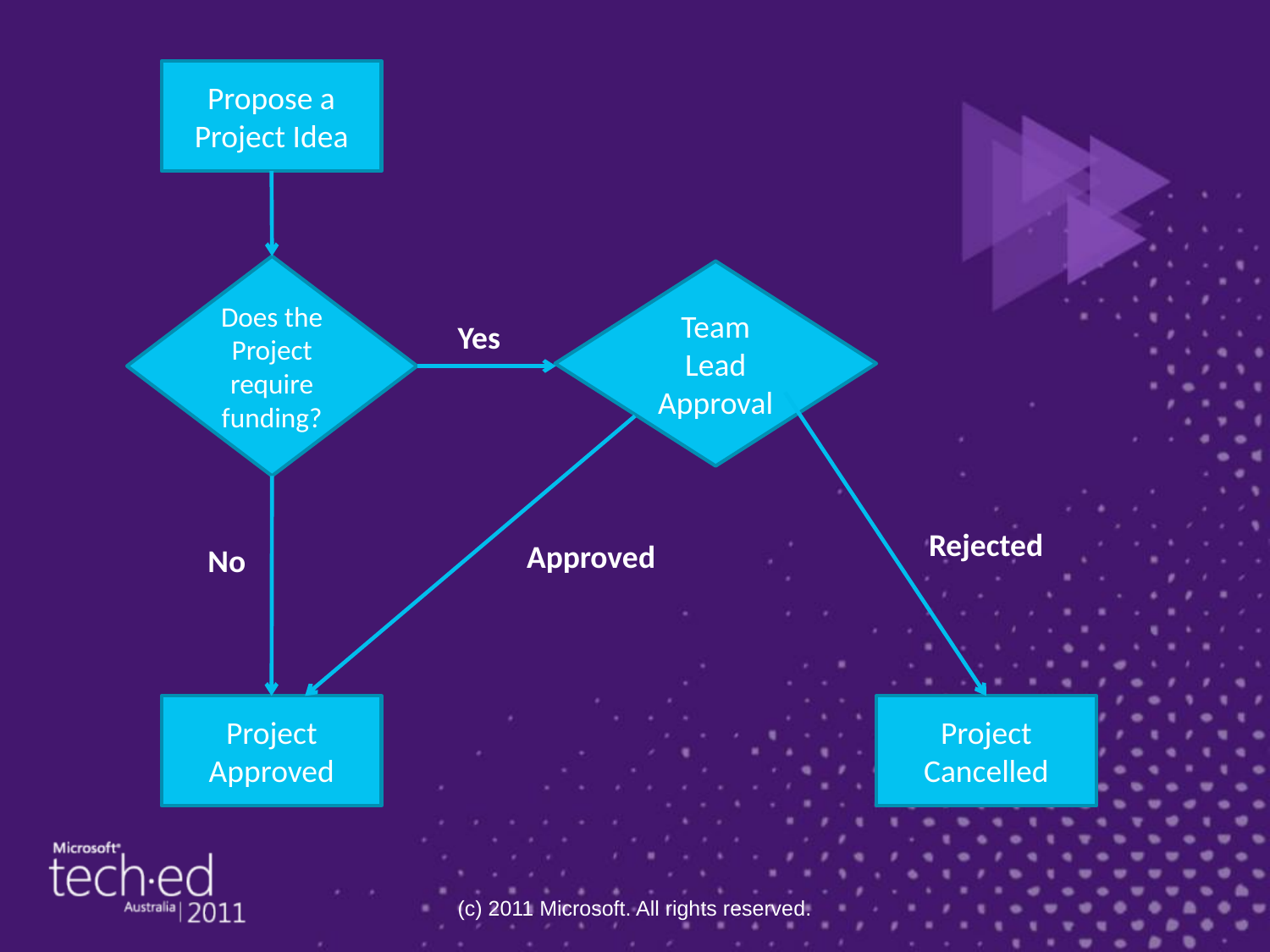

Propose a Project Idea
Does the Project require funding?
Team Lead Approval
Yes
Rejected
Approved
No
Project Approved
Project Cancelled
(c) 2011 Microsoft. All rights reserved.